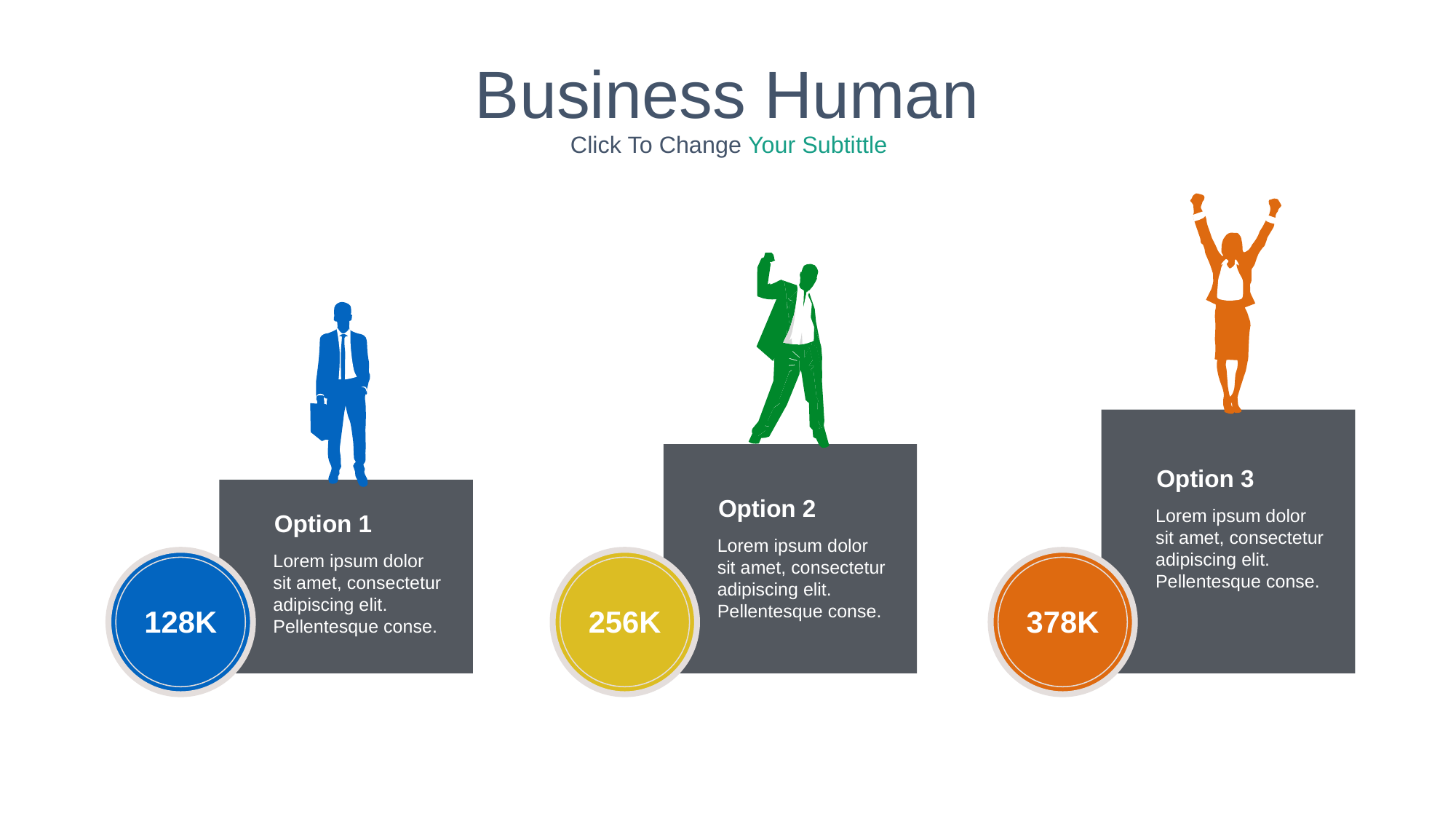

Business Human
Click To Change Your Subtittle

Option 3

Option 2
Lorem ipsum dolor sit amet, consectetur adipiscing elit. Pellentesque conse.
Option 1
Lorem ipsum dolor sit amet, consectetur adipiscing elit. Pellentesque conse.
Lorem ipsum dolor sit amet, consectetur adipiscing elit. Pellentesque conse.

378K

128K

256K